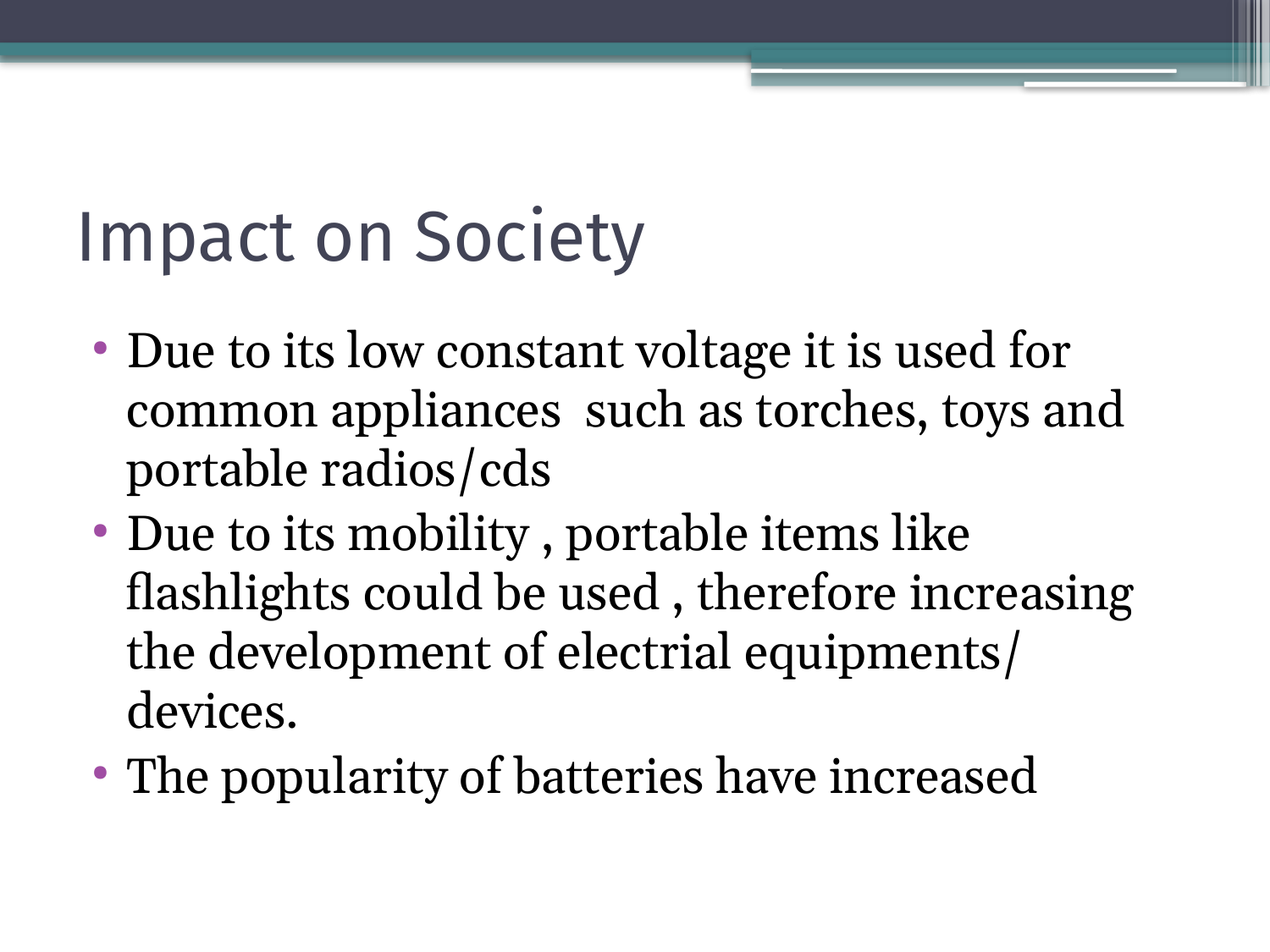

# Impact on Society
Due to its low constant voltage it is used for common appliances  such as torches, toys and portable radios/cds
Due to its mobility , portable items like flashlights could be used , therefore increasing the development of electrial equipments/ devices.
The popularity of batteries have increased